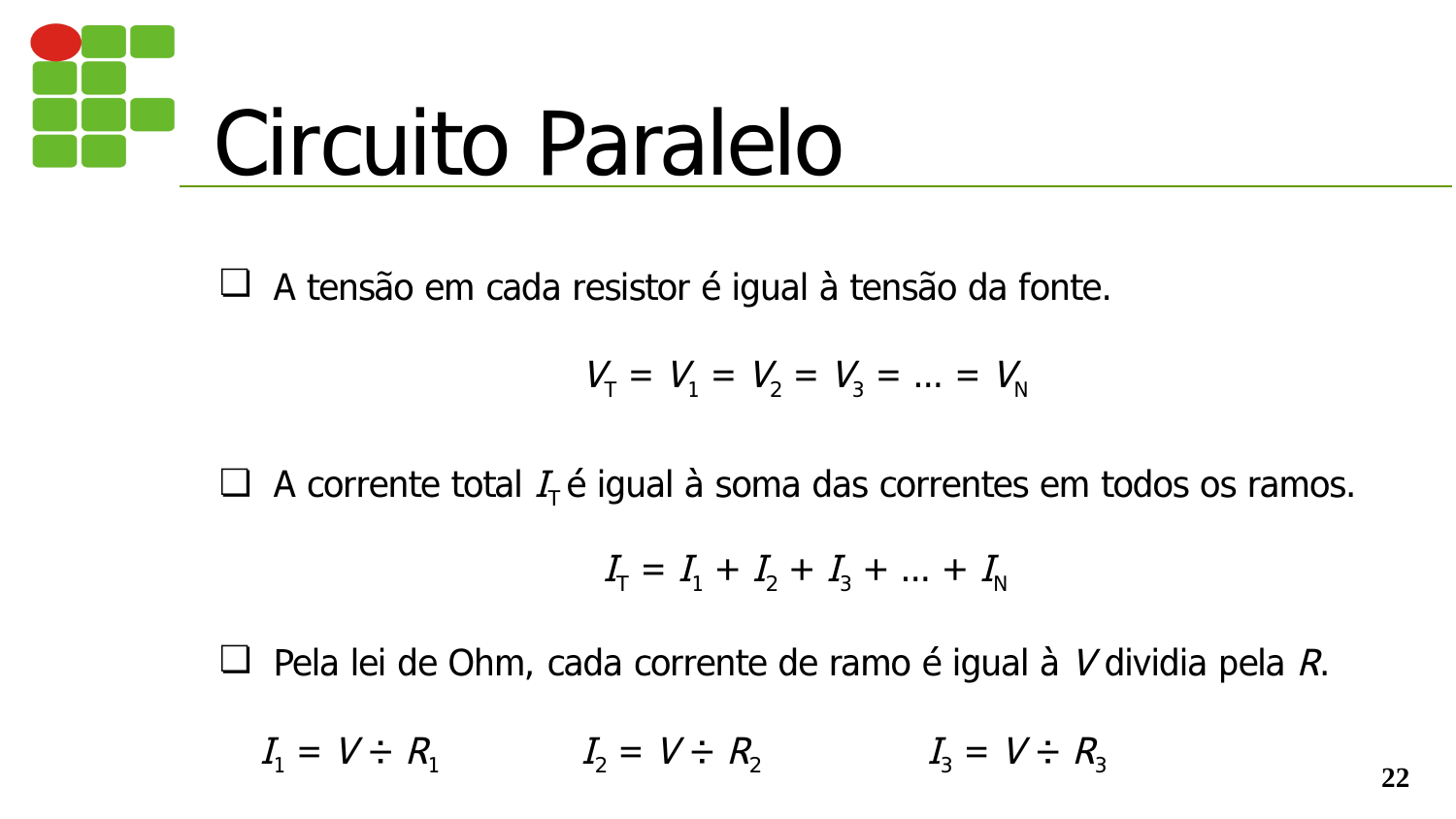

# Circuito Paralelo
A tensão em cada resistor é igual à tensão da fonte.
VT = V1 = V2 = V3 = … = VN
A corrente total IT é igual à soma das correntes em todos os ramos.
IT = I1 + I2 + I3 + … + IN
Pela lei de Ohm, cada corrente de ramo é igual à V dividia pela R.
I1 = V ÷ R1
I2 = V ÷ R2
I3 = V ÷ R3
22